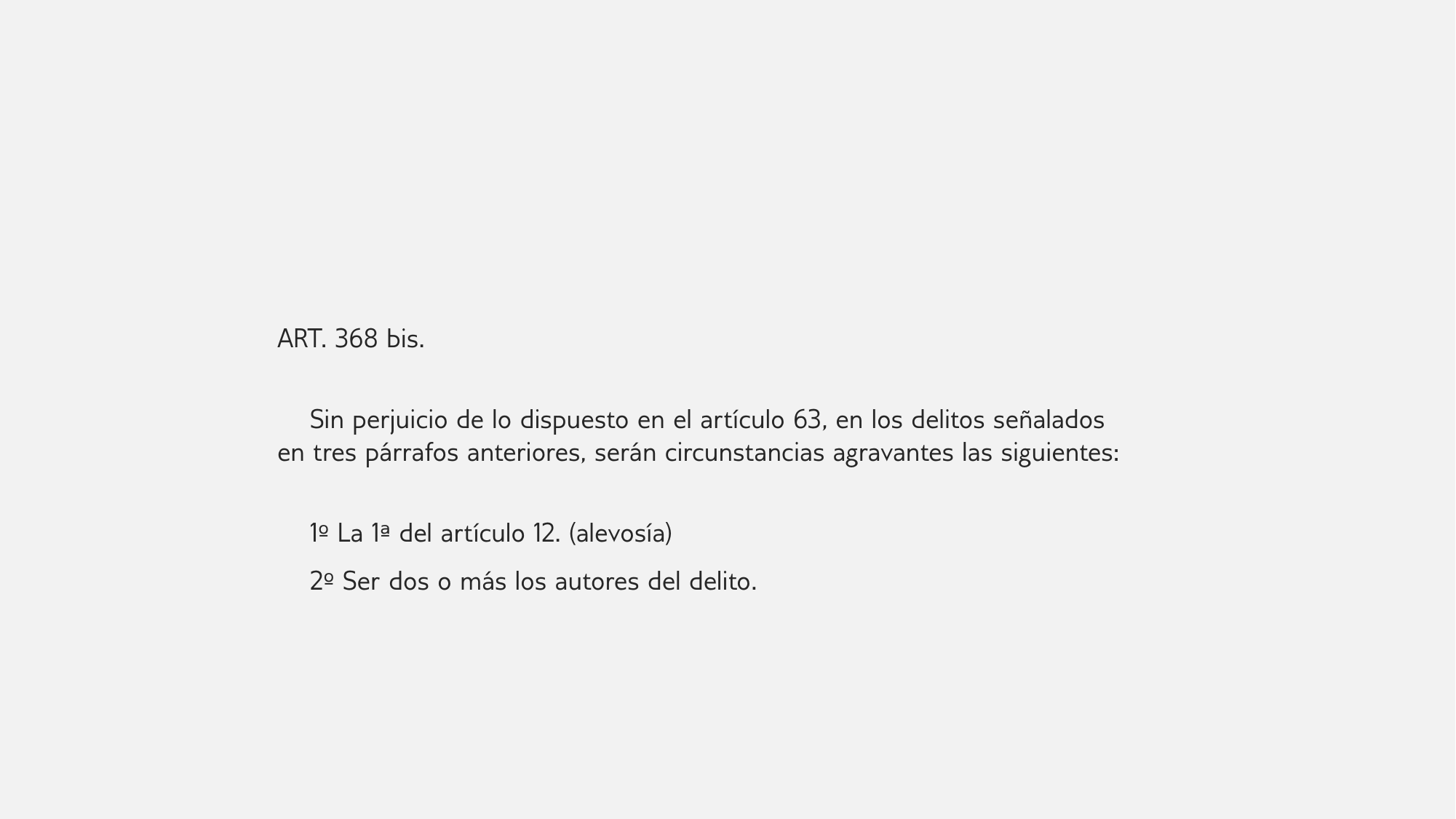

#
ART. 368 bis.
    Sin perjuicio de lo dispuesto en el artículo 63, en los delitos señalados en tres párrafos anteriores, serán circunstancias agravantes las siguientes:
    1º La 1ª del artículo 12. (alevosía)
    2º Ser dos o más los autores del delito.